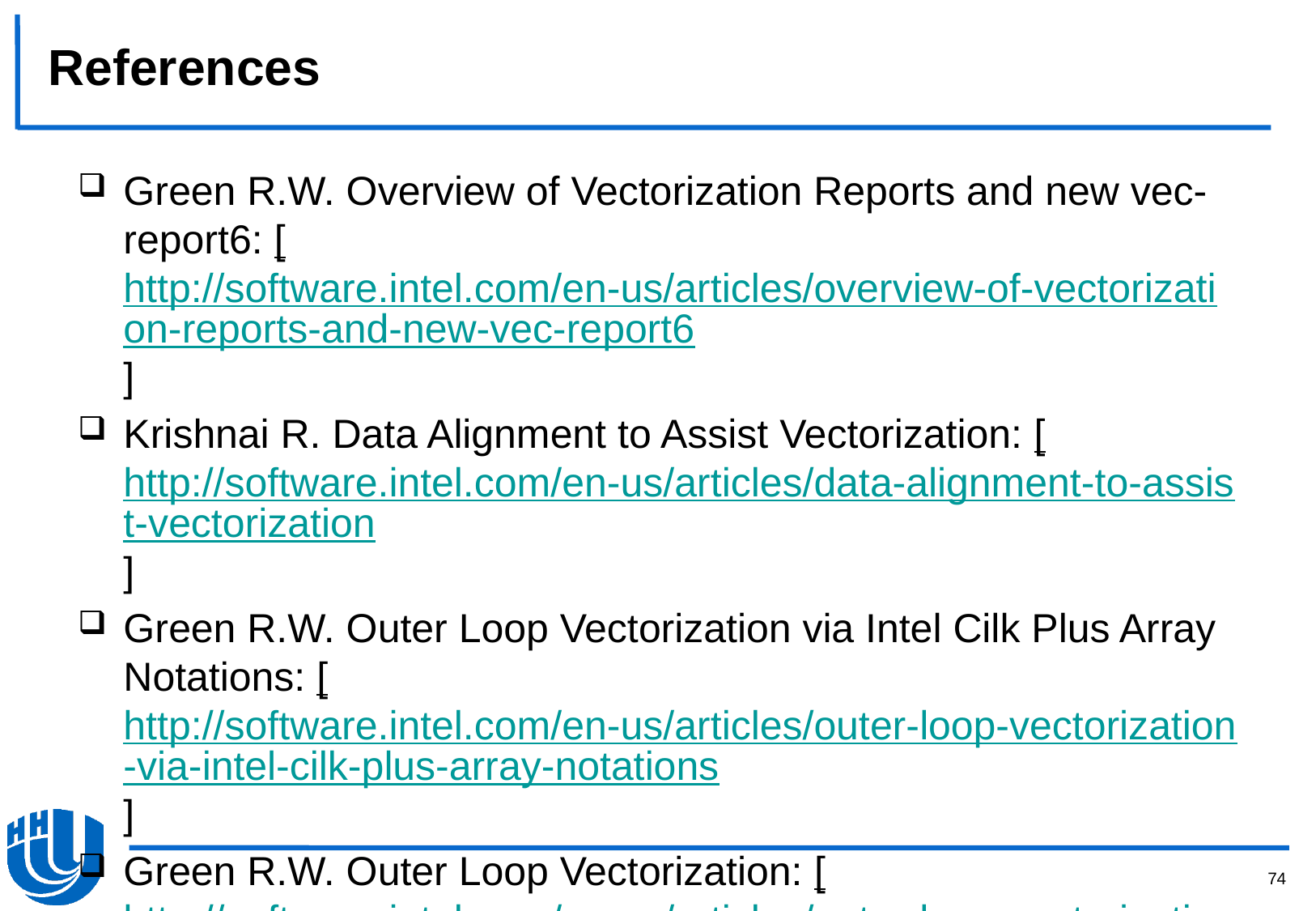

# References
Green R.W. Overview of Vectorization Reports and new vec-report6: [http://software.intel.com/en-us/articles/overview-of-vectorization-reports-and-new-vec-report6]
Krishnai R. Data Alignment to Assist Vectorization: [http://software.intel.com/en-us/articles/data-alignment-to-assist-vectorization]
Green R.W. Outer Loop Vectorization via Intel Cilk Plus Array Notations: [http://software.intel.com/en-us/articles/outer-loop-vectorization-via-intel-cilk-plus-array-notations]
Green R.W. Outer Loop Vectorization: [http://software.intel.com/en-us/articles/outer-loop-vectorization]
74